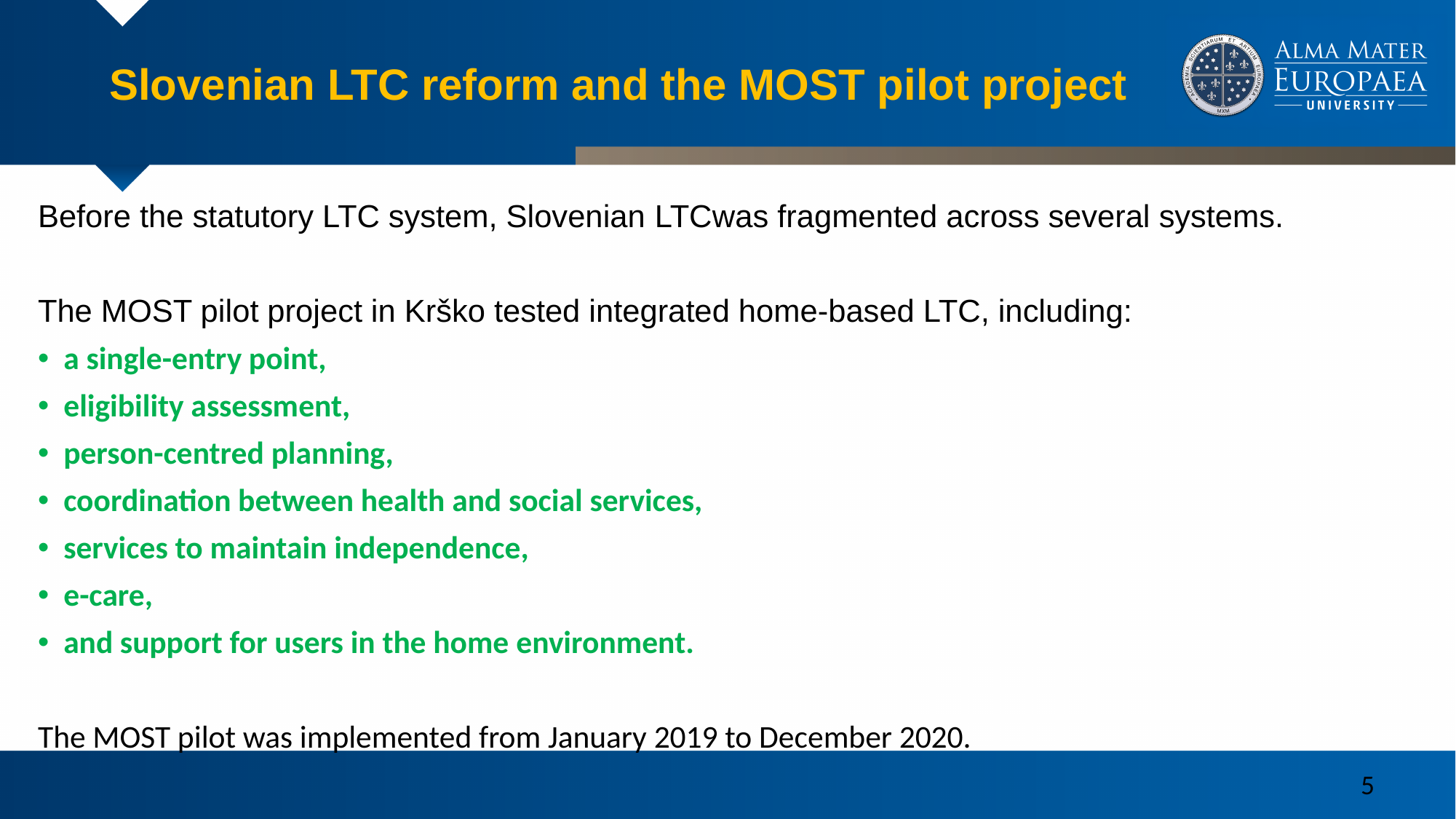

# Slovenian LTC reform and the MOST pilot project
Before the statutory LTC system, Slovenian LTCwas fragmented across several systems.

The MOST pilot project in Krško tested integrated home-based LTC, including:
a single-entry point,
eligibility assessment,
person-centred planning,
coordination between health and social services,
services to maintain independence,
e-care,
and support for users in the home environment.

The MOST pilot was implemented from January 2019 to December 2020.

5